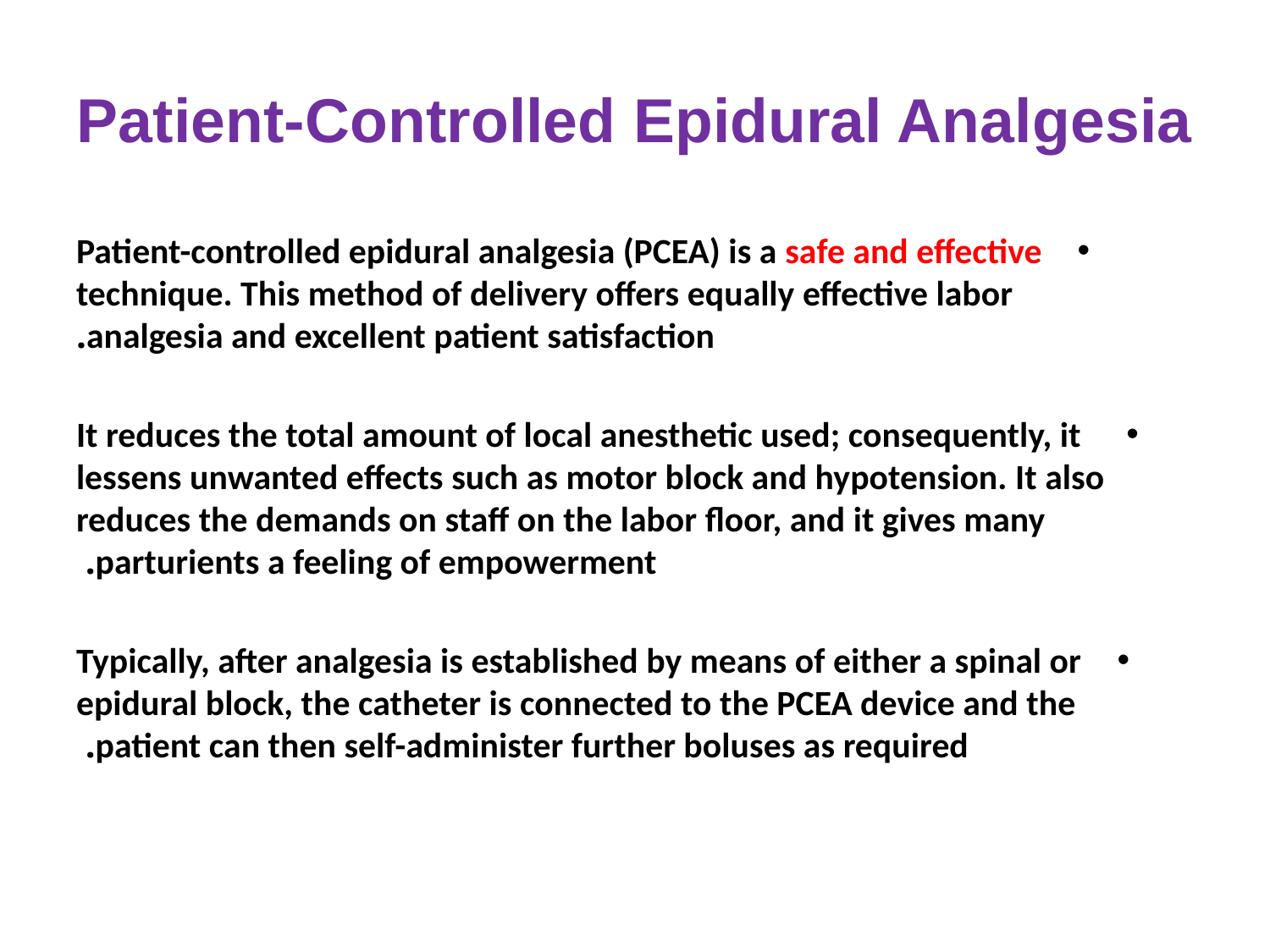

# Patient-Controlled Epidural Analgesia
Patient-controlled epidural analgesia (PCEA) is a safe and effective technique. This method of delivery offers equally effective labor analgesia and excellent patient satisfaction.

 It reduces the total amount of local anesthetic used; consequently, it lessens unwanted effects such as motor block and hypotension. It also reduces the demands on staff on the labor floor, and it gives many parturients a feeling of empowerment.

Typically, after analgesia is established by means of either a spinal or epidural block, the catheter is connected to the PCEA device and the patient can then self-administer further boluses as required.